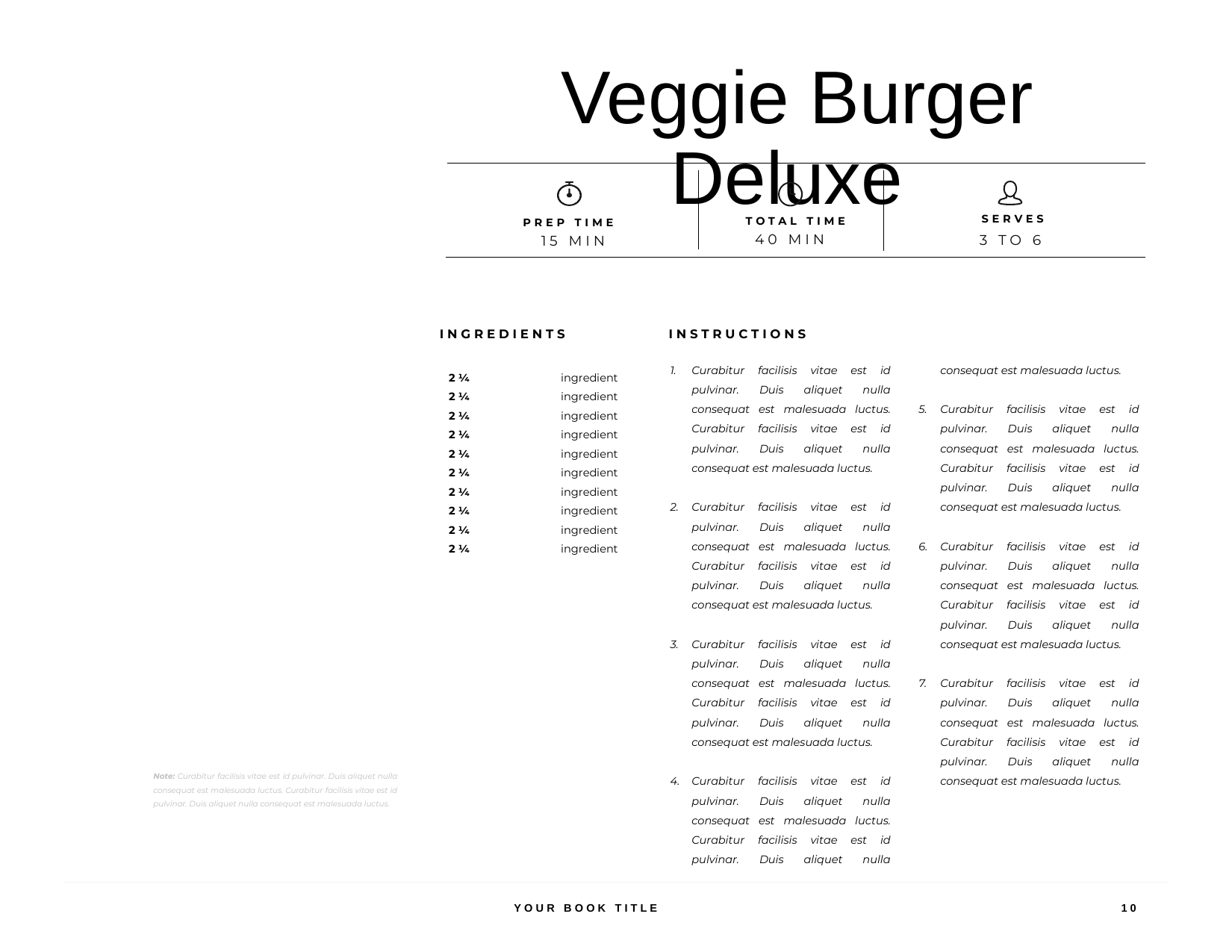

Veggie Burger Deluxe

SERVES
TOTAL TIME
PREP TIME
15 MIN
40 MIN
3 TO 6
INGREDIENTS
INSTRUCTIONS
Curabitur facilisis vitae est id pulvinar. Duis aliquet nulla consequat est malesuada luctus. Curabitur facilisis vitae est id pulvinar. Duis aliquet nulla consequat est malesuada luctus.

Curabitur facilisis vitae est id pulvinar. Duis aliquet nulla consequat est malesuada luctus. Curabitur facilisis vitae est id pulvinar. Duis aliquet nulla consequat est malesuada luctus.

Curabitur facilisis vitae est id pulvinar. Duis aliquet nulla consequat est malesuada luctus. Curabitur facilisis vitae est id pulvinar. Duis aliquet nulla consequat est malesuada luctus.

Curabitur facilisis vitae est id pulvinar. Duis aliquet nulla consequat est malesuada luctus. Curabitur facilisis vitae est id pulvinar. Duis aliquet nulla consequat est malesuada luctus.

Curabitur facilisis vitae est id pulvinar. Duis aliquet nulla consequat est malesuada luctus. Curabitur facilisis vitae est id pulvinar. Duis aliquet nulla consequat est malesuada luctus.

Curabitur facilisis vitae est id pulvinar. Duis aliquet nulla consequat est malesuada luctus. Curabitur facilisis vitae est id pulvinar. Duis aliquet nulla consequat est malesuada luctus.

Curabitur facilisis vitae est id pulvinar. Duis aliquet nulla consequat est malesuada luctus. Curabitur facilisis vitae est id pulvinar. Duis aliquet nulla consequat est malesuada luctus.
2 ¼	ingredient
2 ¼	ingredient
2 ¼	ingredient
2 ¼	ingredient
2 ¼	ingredient
2 ¼	ingredient
2 ¼	ingredient
2 ¼	ingredient
2 ¼	ingredient
2 ¼	ingredient

Note: Curabitur facilisis vitae est id pulvinar. Duis aliquet nulla consequat est malesuada luctus. Curabitur facilisis vitae est id pulvinar. Duis aliquet nulla consequat est malesuada luctus.
YOUR BOOK TITLE
10